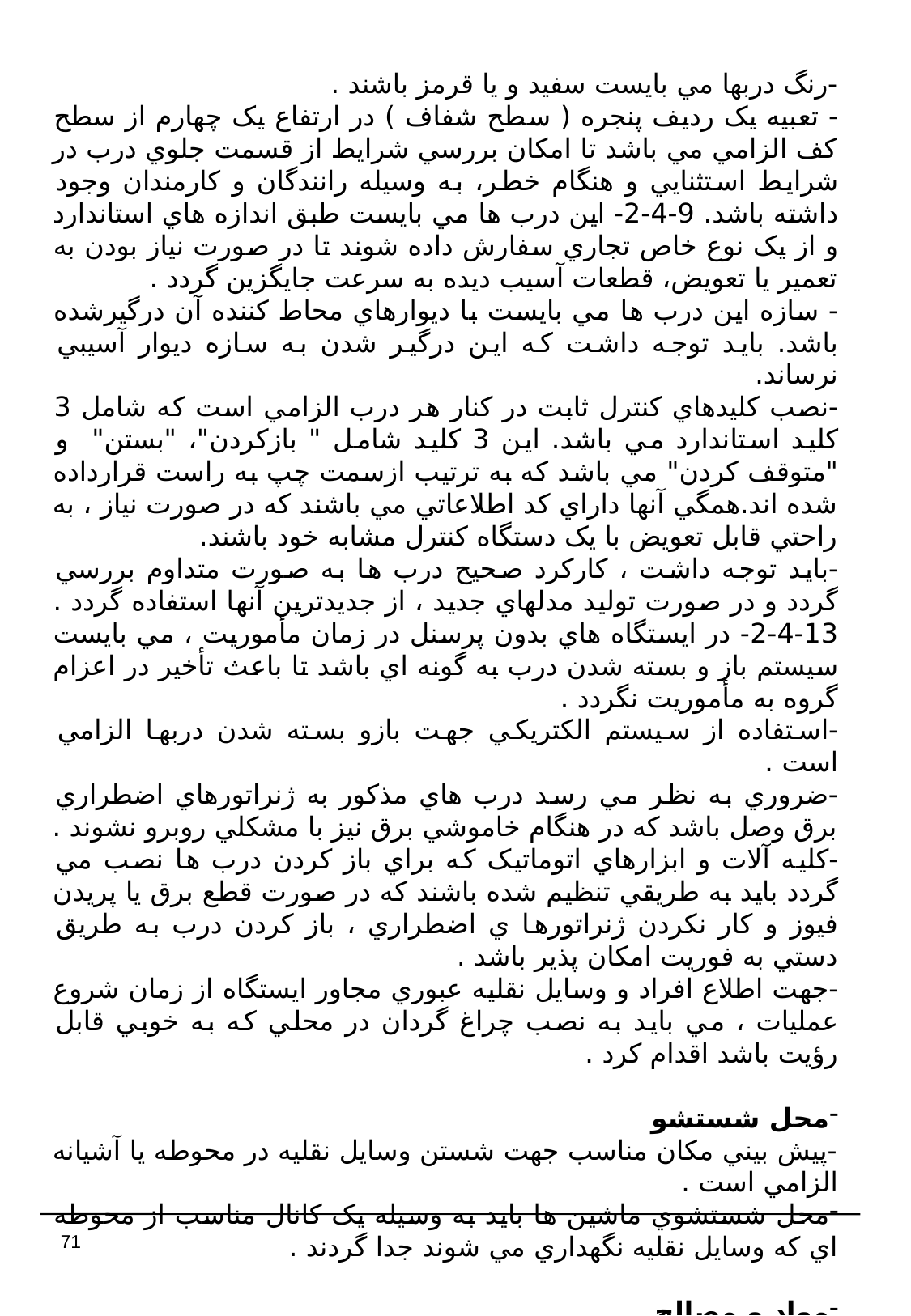

-رنگ دربها مي بايست سفيد و يا قرمز باشند .
- تعبيه يک رديف پنجره ( سطح شفاف ) در ارتفاع يک چهارم از سطح کف الزامي مي باشد تا امکان بررسي شرايط از قسمت جلوي درب در شرايط استثنايي و هنگام خطر، به وسيله رانندگان و کارمندان وجود داشته باشد. 9-4-2- اين درب ها مي بايست طبق اندازه هاي استاندارد و از يک نوع خاص تجاري سفارش داده شوند تا در صورت نياز بودن به تعمير يا تعويض، قطعات آسيب ديده به سرعت جايگزين گردد .
- سازه اين درب ها مي بايست با ديوارهاي محاط کننده آن درگيرشده باشد. بايد توجه داشت که اين درگير شدن به سازه ديوار آسيبي نرساند.
-نصب کليدهاي کنترل ثابت در کنار هر درب الزامي است که شامل 3 کليد استاندارد مي باشد. اين 3 کليد شامل " بازکردن"، "بستن"  و "متوقف کردن" مي باشد که به ترتيب ازسمت چپ به راست قرارداده شده اند.همگي آنها داراي کد اطلاعاتي مي باشند که در صورت نياز ، به راحتي قابل تعويض با يک دستگاه کنترل مشابه خود باشند.
-بايد توجه داشت ، کارکرد صحيح درب ها به صورت متداوم بررسي گردد و در صورت توليد مدلهاي جديد ، از جديدترين آنها استفاده گردد . 13-4-2- در ايستگاه هاي بدون پرسنل در زمان مأموريت ، مي بايست سيستم باز و بسته شدن درب به گونه اي باشد تا باعث تأخير در اعزام گروه به مأموريت نگردد .
-استفاده از سيستم الکتريکي جهت بازو بسته شدن دربها الزامي است .
-ضروري به نظر مي رسد درب هاي مذکور به ژنراتورهاي اضطراري برق وصل باشد که در هنگام خاموشي برق نيز با مشکلي روبرو نشوند .
-کليه آلات و ابزارهاي اتوماتيک که براي باز کردن درب ها نصب مي گردد بايد به طريقي تنظيم شده باشند که در صورت قطع برق يا پريدن فيوز و کار نکردن ژنراتورها ي اضطراري ، باز کردن درب به طريق دستي به فوريت امکان پذير باشد .
-جهت اطلاع افراد و وسايل نقليه عبوري مجاور ايستگاه از زمان شروع عمليات ، مي بايد به نصب چراغ گردان در محلي که به خوبي قابل رؤيت باشد اقدام کرد .

محل شستشو
-پيش بيني مکان مناسب جهت شستن وسايل نقليه در محوطه يا آشيانه الزامي است .
محل شستشوي ماشين ها بايد به وسيله يک کانال مناسب از محوطه اي که وسايل نقليه نگهداري مي شوند جدا گردند .

مواد و مصالح
-محوطه تردد وسايل نقليه عملياتي و آشيانه مي بايد با مواد و مصالح مناسب جهت هدايت آبهاي سطحي به کانال هاي پيش بيني شده براي اين منظور شيب بندي شوند.

71